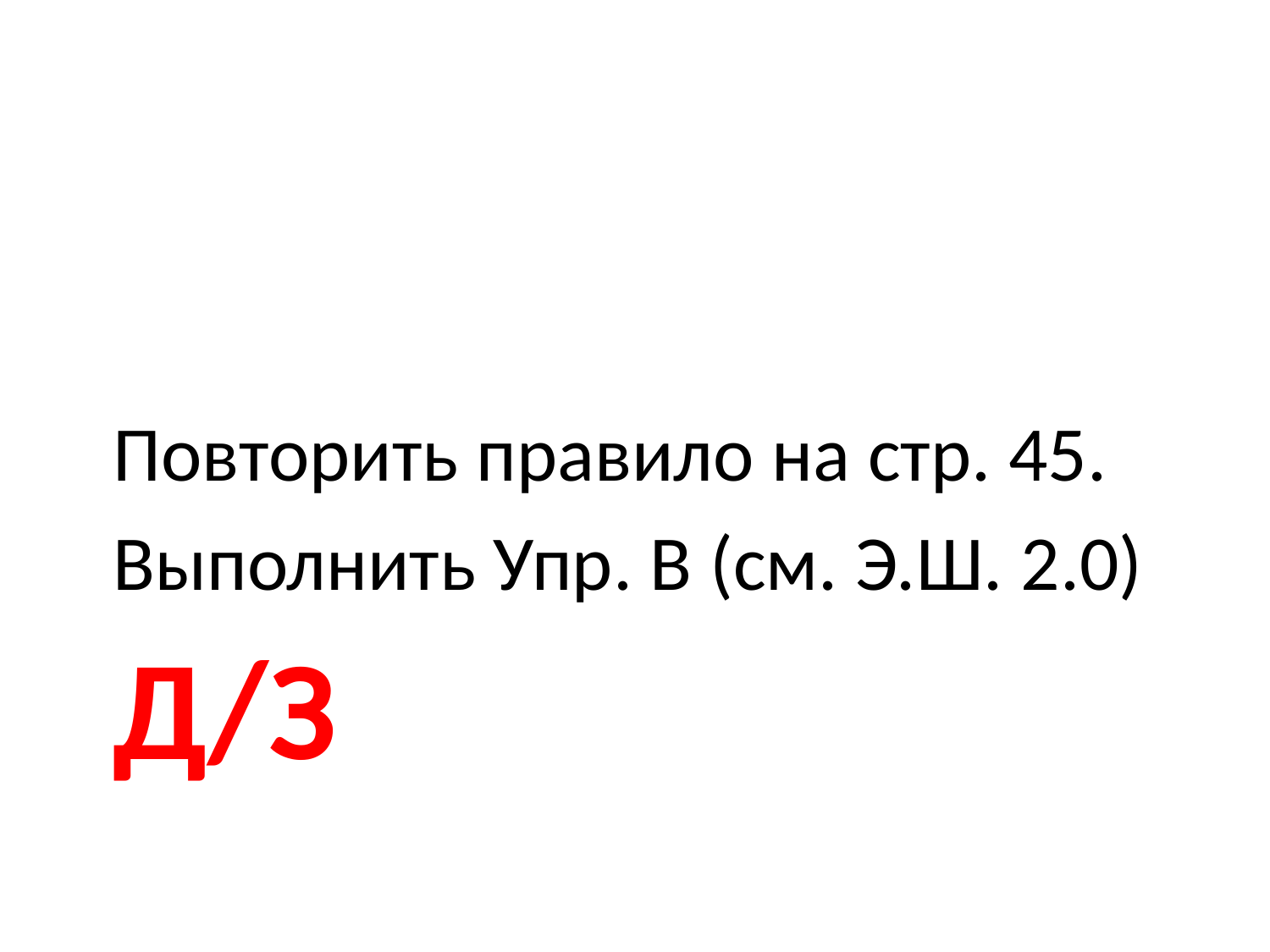

Повторить правило на стр. 45.
Выполнить Упр. В (см. Э.Ш. 2.0)
# Д/з